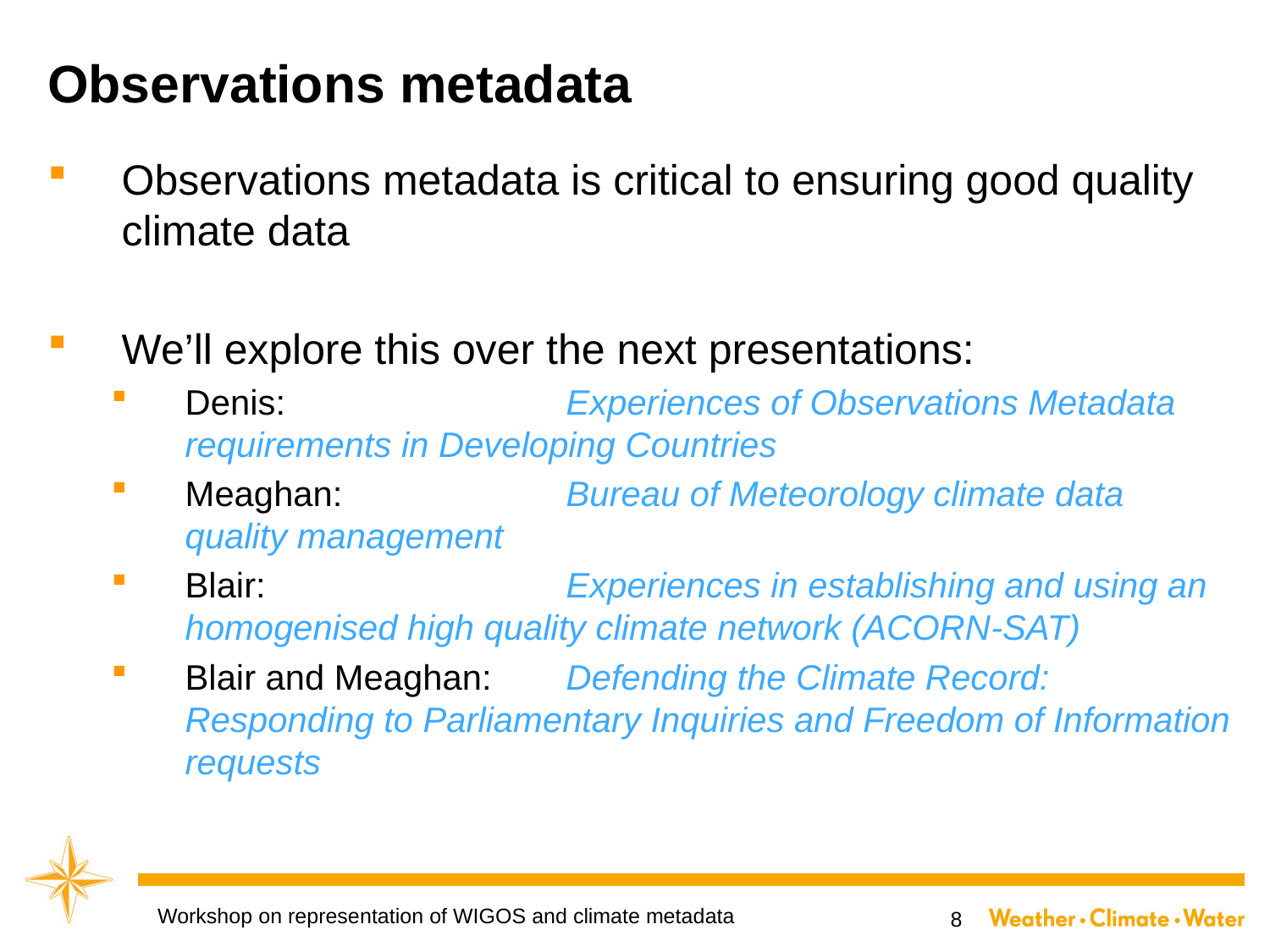

Observations metadata
Observations metadata is critical to ensuring good quality climate data

We’ll explore this over the next presentations:
Denis:			Experiences of Observations Metadata requirements in Developing Countries
Meaghan:		Bureau of Meteorology climate data quality management
Blair:			Experiences in establishing and using an homogenised high quality climate network (ACORN-SAT)
Blair and Meaghan:	Defending the Climate Record: Responding to Parliamentary Inquiries and Freedom of Information requests
Workshop on representation of WIGOS and climate metadata
8